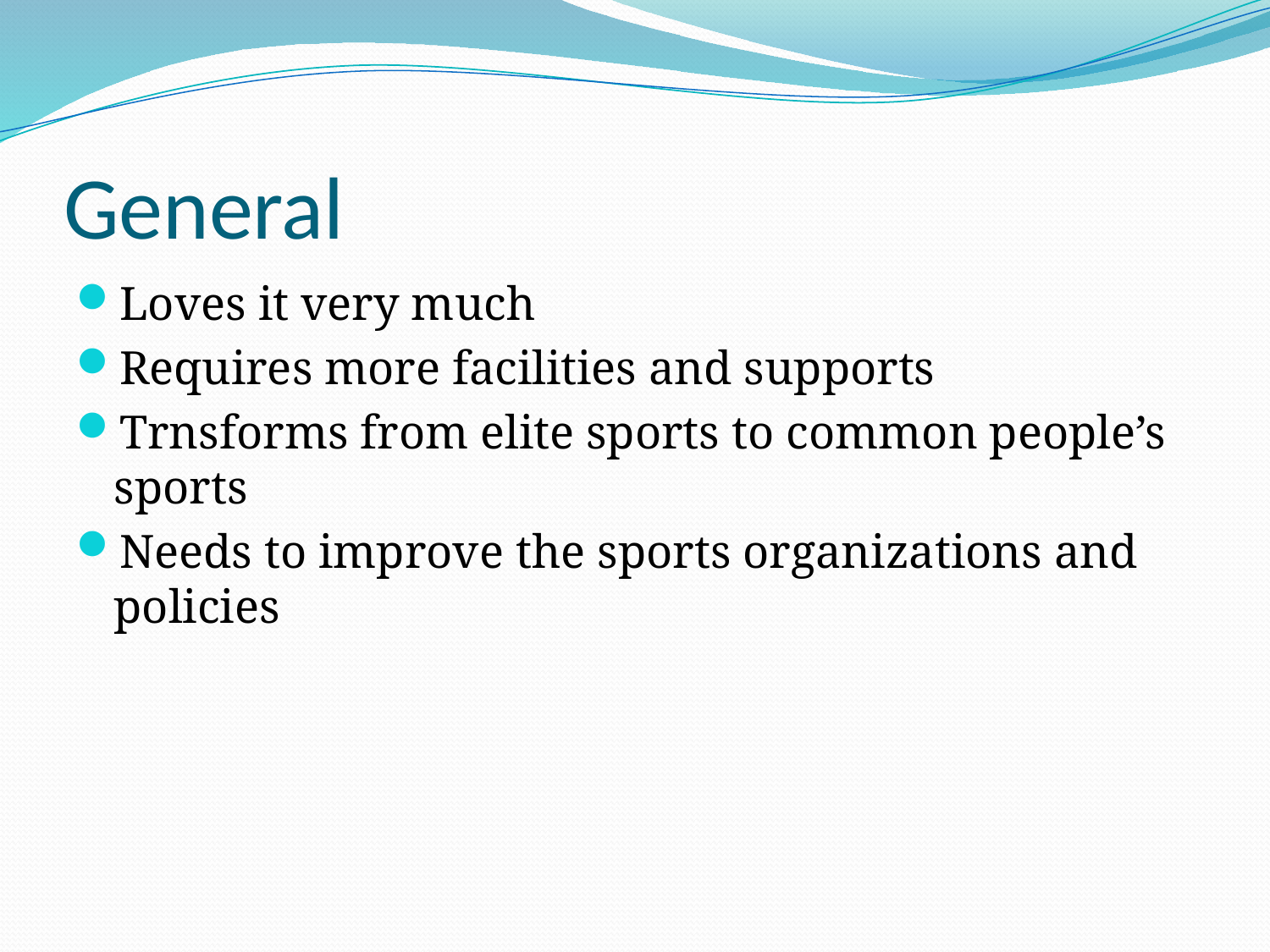

# General
Loves it very much
Requires more facilities and supports
Trnsforms from elite sports to common people’s sports
Needs to improve the sports organizations and policies